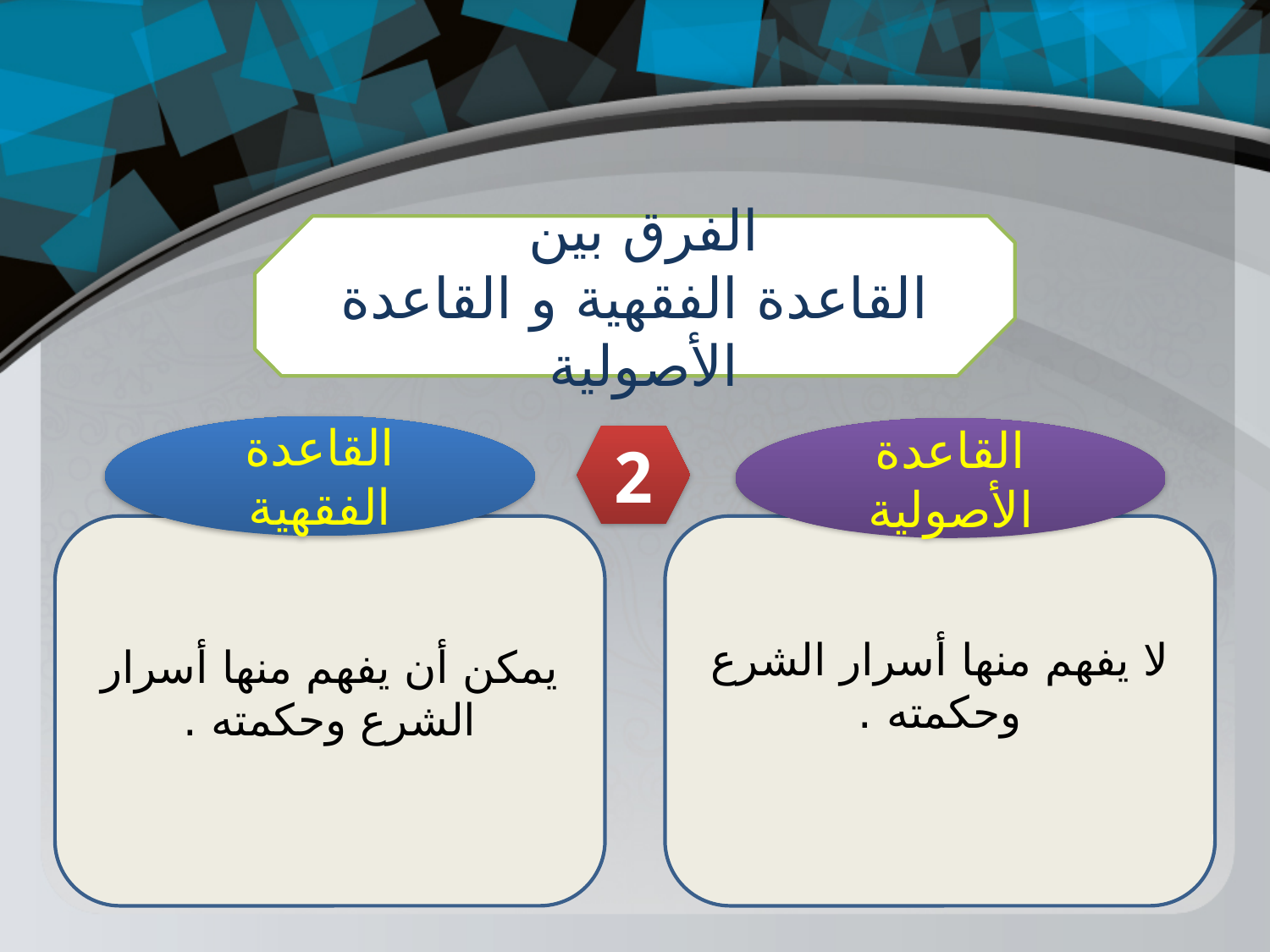

الفرق بين
القاعدة الفقهية و القاعدة الأصولية
القاعدة الفقهية
القاعدة الأصولية
2
يمكن أن يفهم منها أسرار الشرع وحكمته .

لا يفهم منها أسرار الشرع وحكمته .